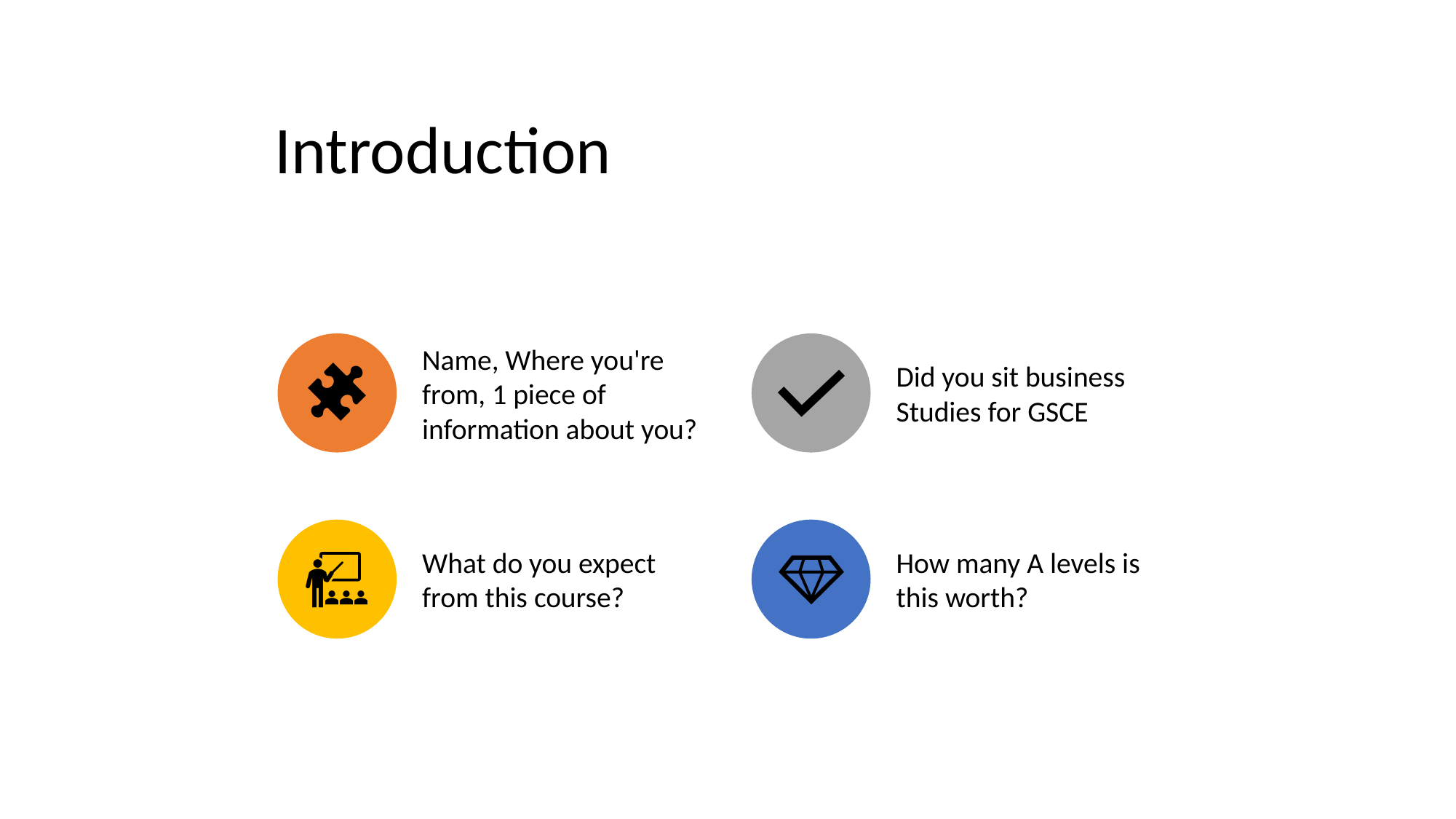

# Introduction
Name, Where you're from, 1 piece of information about you?
Did you sit business Studies for GSCE
What do you expect from this course?
How many A levels is this worth?